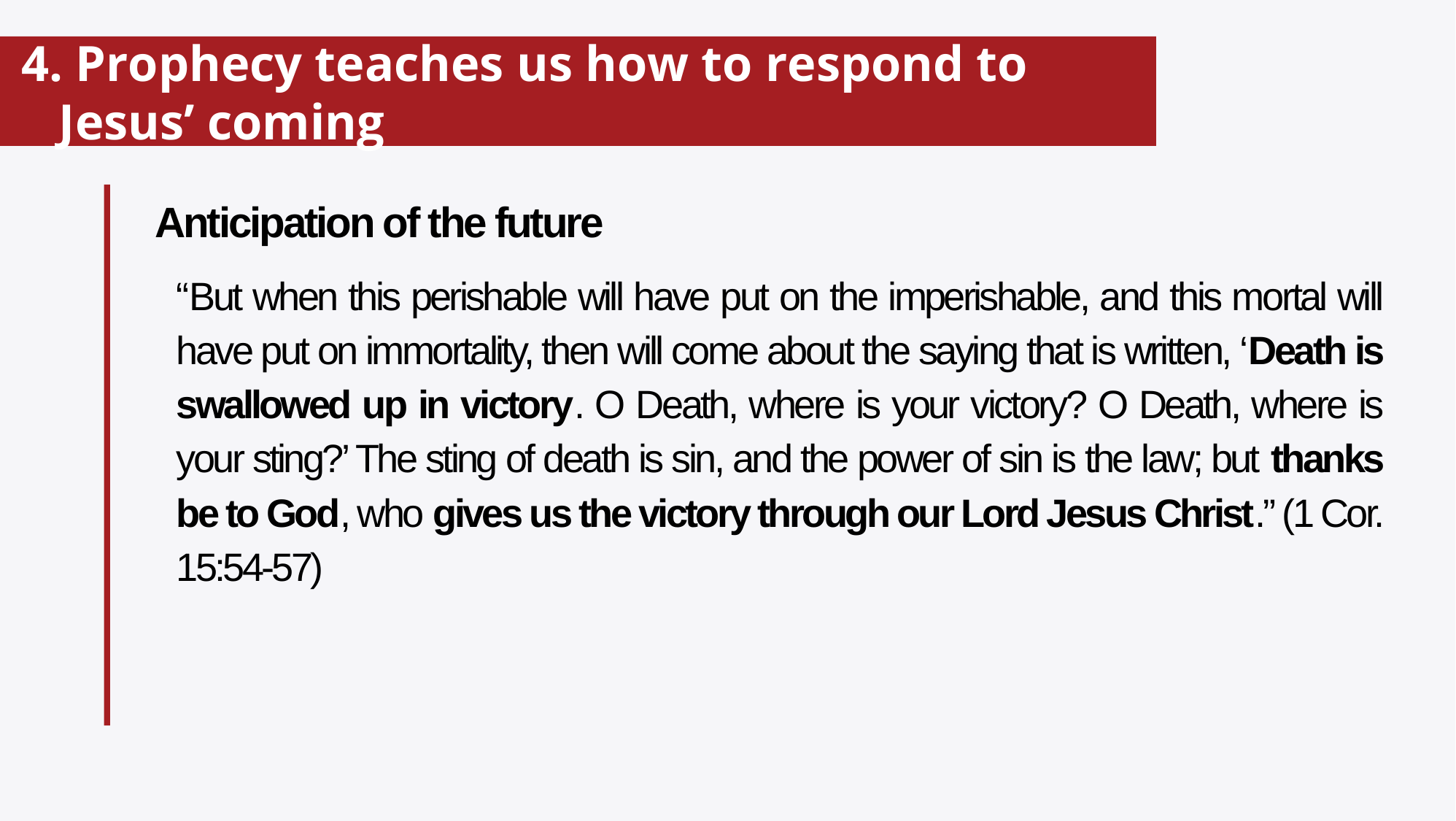

# 4. Prophecy teaches us how to respond to Jesus’ coming
Anticipation of the future
“But when this perishable will have put on the imperishable, and this mortal will have put on immortality, then will come about the saying that is written, ‘Death is swallowed up in victory. O Death, where is your victory? O Death, where is your sting?’ The sting of death is sin, and the power of sin is the law; but thanks be to God, who gives us the victory through our Lord Jesus Christ.” (1 Cor. 15:54-57)